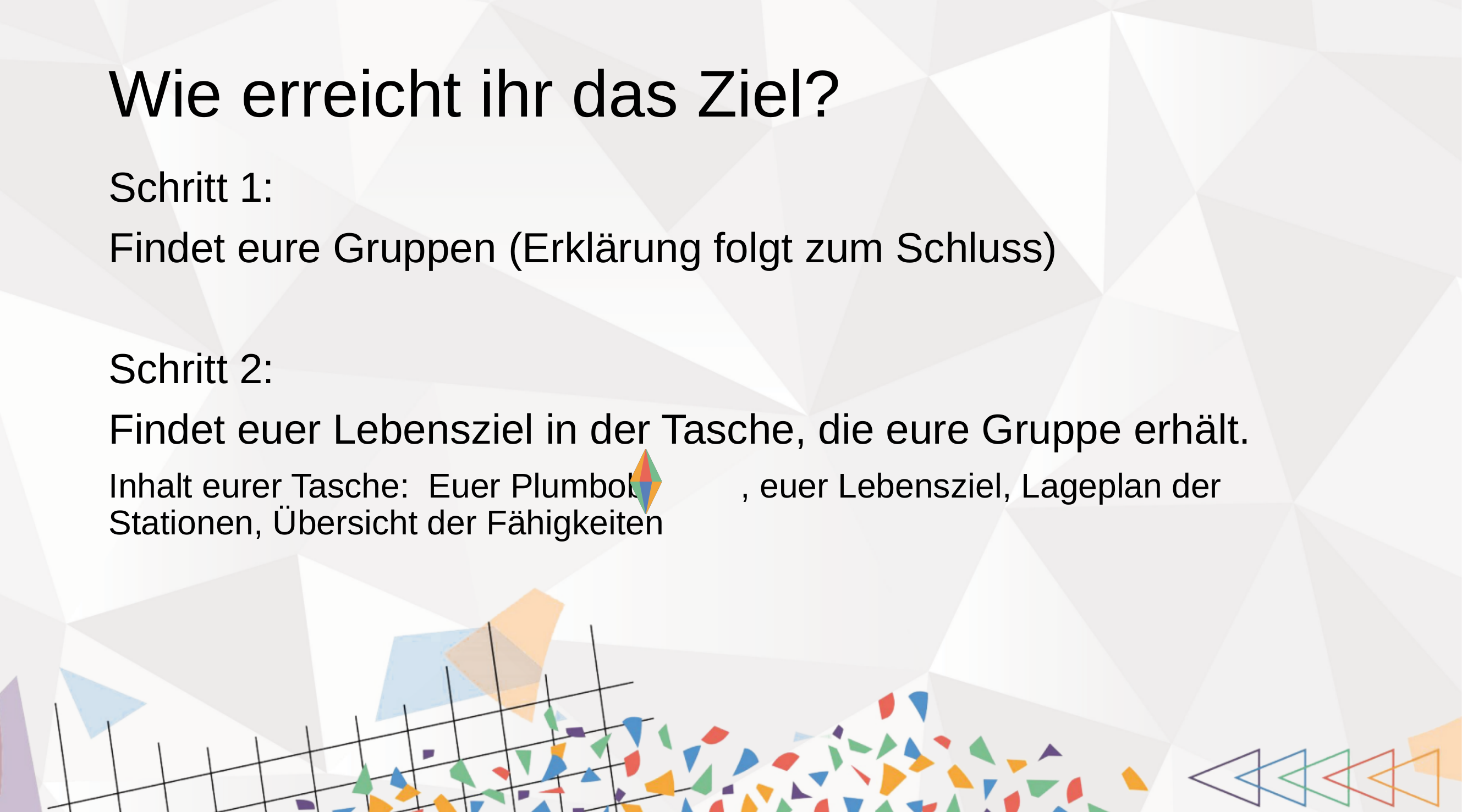

# Wie erreicht ihr das Ziel?
Schritt 1:
Findet eure Gruppen (Erklärung folgt zum Schluss)

Schritt 2:
Findet euer Lebensziel in der Tasche, die eure Gruppe erhält.
Inhalt eurer Tasche:  Euer Plumbob          , euer Lebensziel, Lageplan der Stationen, Übersicht der Fähigkeiten